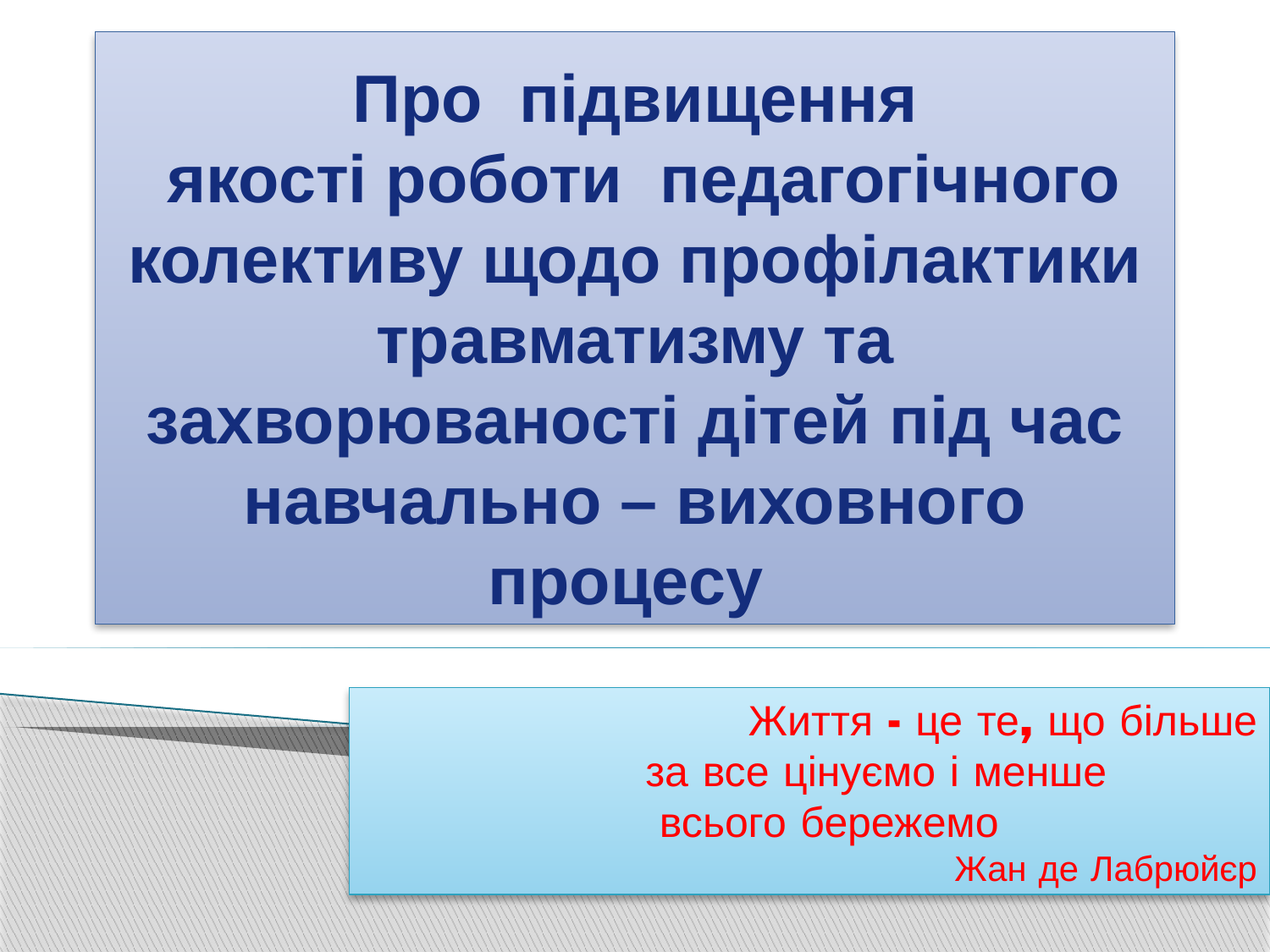

# Про  підвищення якості роботи  педагогічного колективу щодо профілактики травматизму та захворюваності дітей під час навчально – виховного процесу
Життя - це те, що більше
                    за все цінуємо і менше
                     всього бережемо
Жан де Лабрюйєр